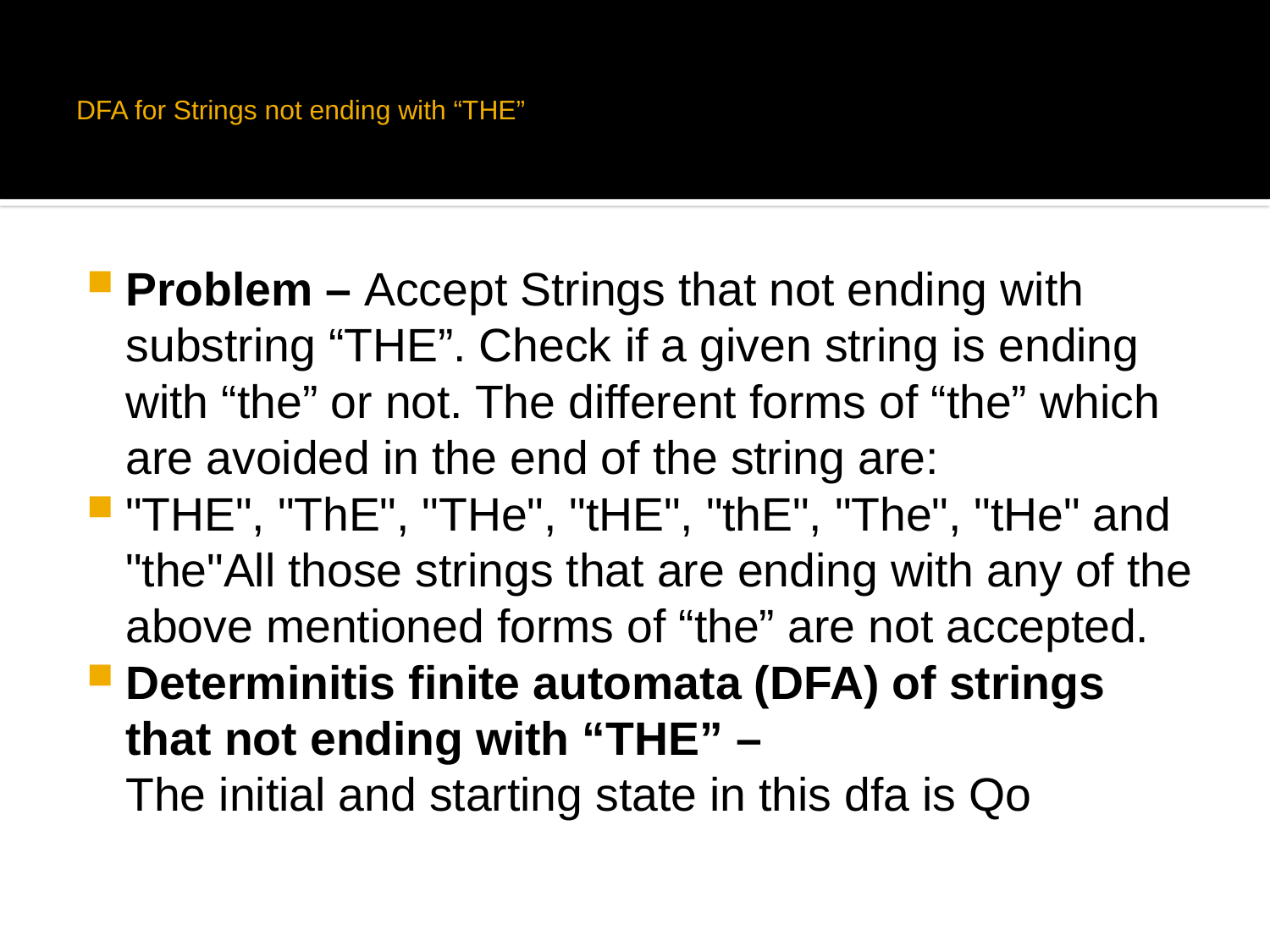

# DFA for Strings not ending with “THE”
Problem – Accept Strings that not ending with substring “THE”. Check if a given string is ending with “the” or not. The different forms of “the” which are avoided in the end of the string are:
"THE", "ThE", "THe", "tHE", "thE", "The", "tHe" and "the"All those strings that are ending with any of the above mentioned forms of “the” are not accepted.
Determinitis finite automata (DFA) of strings that not ending with “THE” –
The initial and starting state in this dfa is Qo